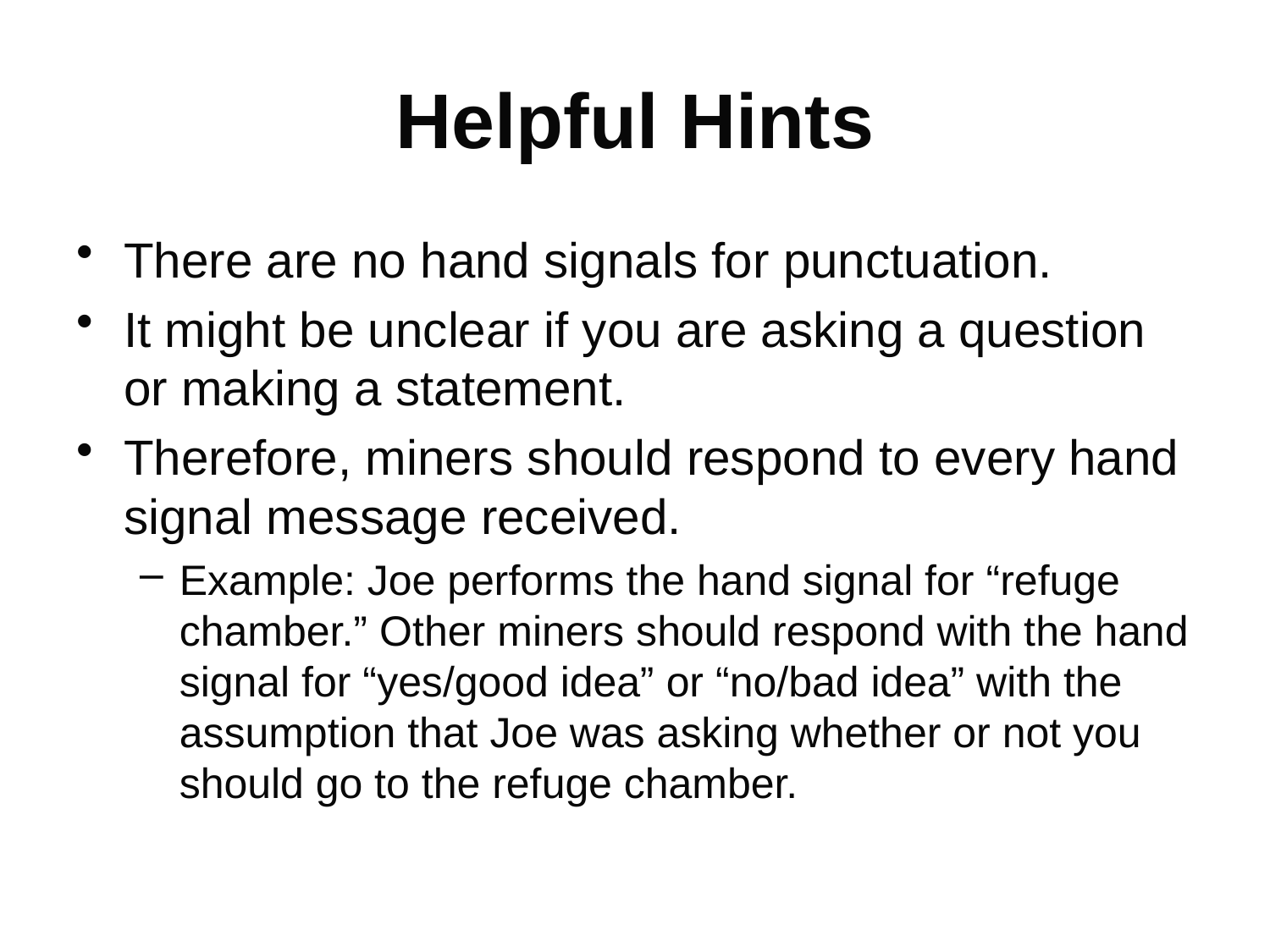

# Helpful Hints
There are no hand signals for punctuation.
It might be unclear if you are asking a question or making a statement.
Therefore, miners should respond to every hand signal message received.
Example: Joe performs the hand signal for “refuge chamber.” Other miners should respond with the hand signal for “yes/good idea” or “no/bad idea” with the assumption that Joe was asking whether or not you should go to the refuge chamber.